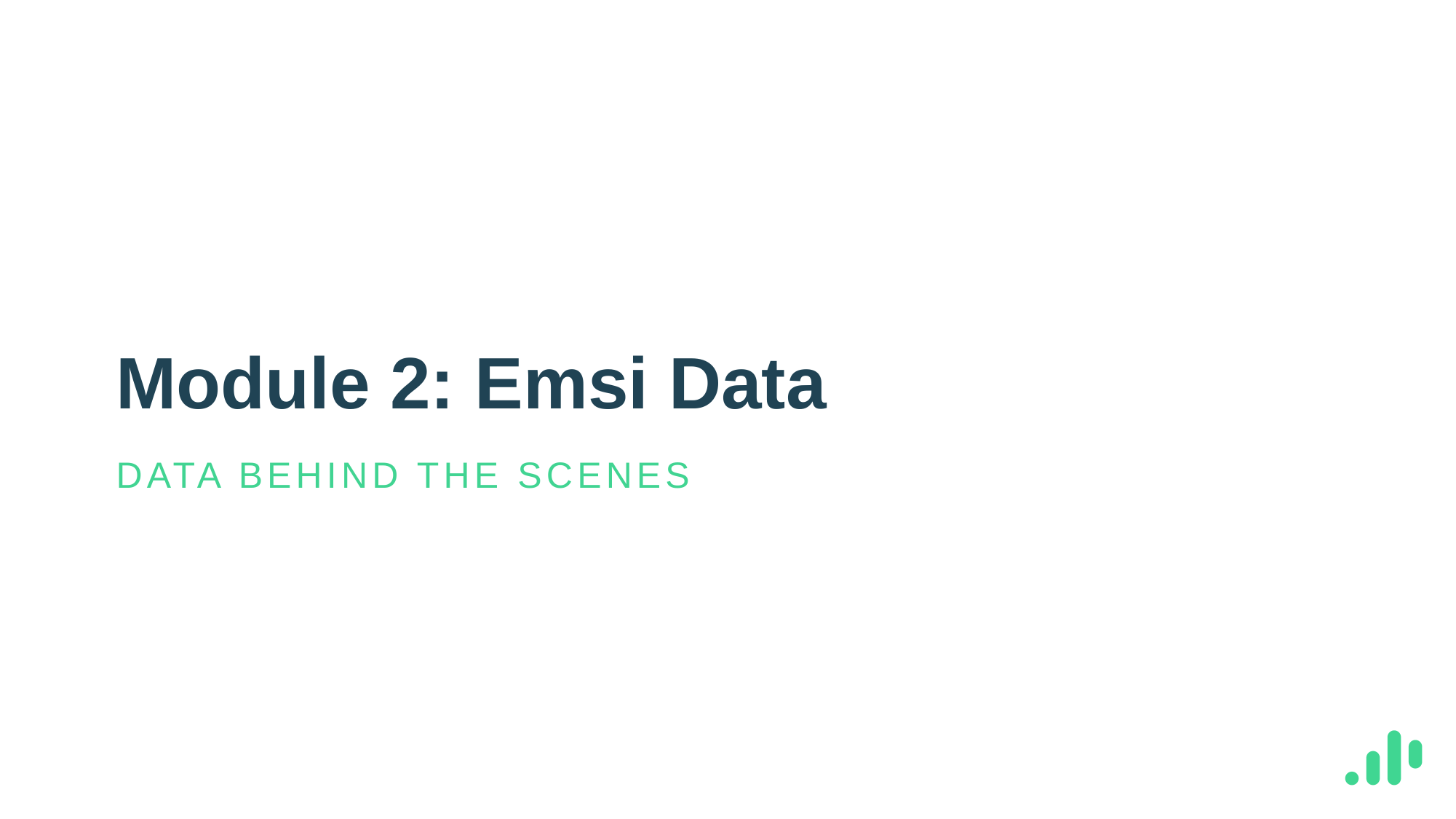

# Module 2: Emsi Data
DATA BEHIND THE SCENES